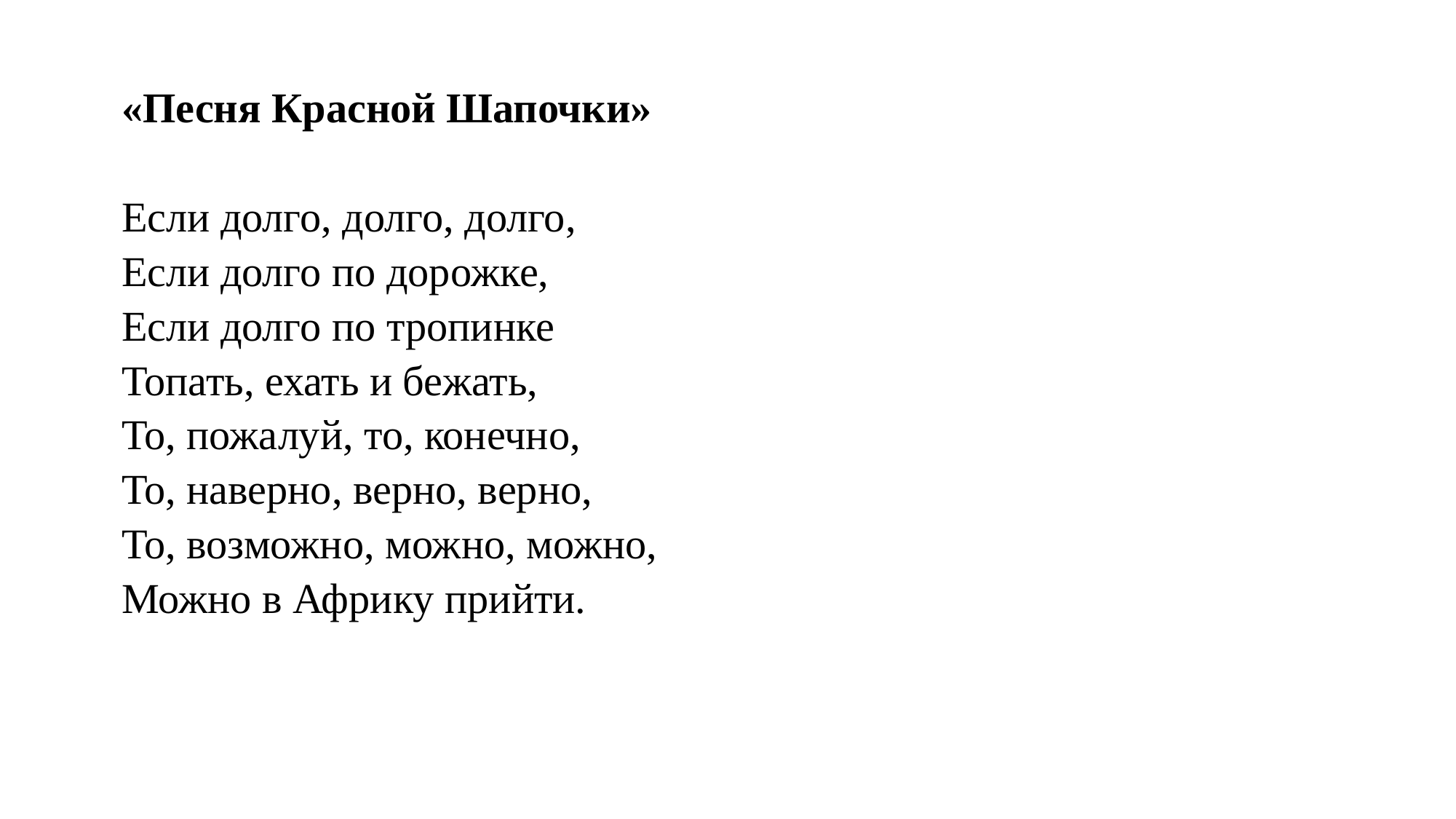

«Песня Красной Шапочки»

Если долго, долго, долго,
Если долго по дорожке,
Если долго по тропинке
Топать, ехать и бежать,
То, пожалуй, то, конечно,
То, наверно, верно, верно,
То, возможно, можно, можно,
Можно в Африку прийти.